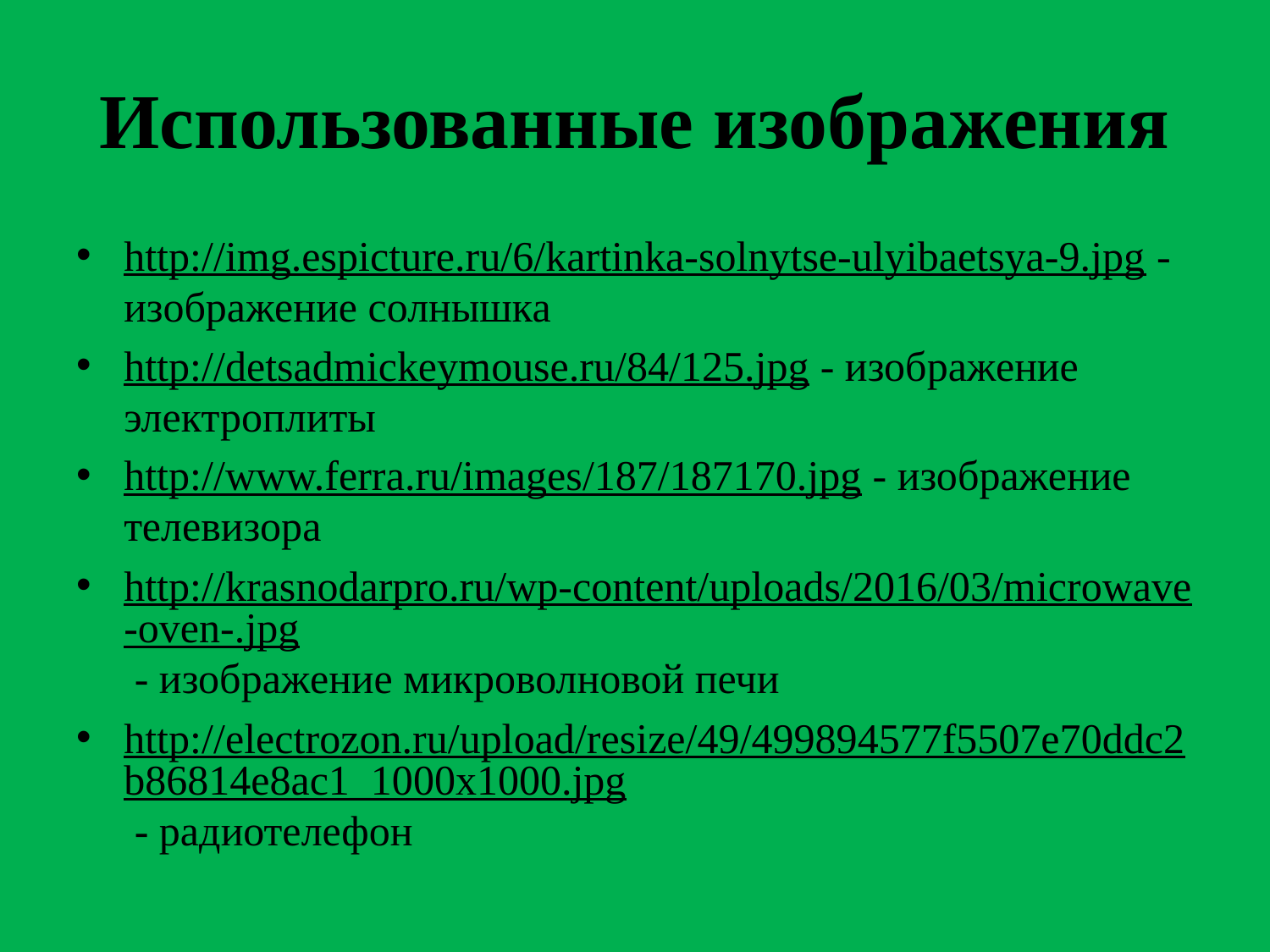

# Использованные изображения
http://img.espicture.ru/6/kartinka-solnytse-ulyibaetsya-9.jpg - изображение солнышка
http://detsadmickeymouse.ru/84/125.jpg - изображение электроплиты
http://www.ferra.ru/images/187/187170.jpg - изображение телевизора
http://krasnodarpro.ru/wp-content/uploads/2016/03/microwave-oven-.jpg - изображение микроволновой печи
http://electrozon.ru/upload/resize/49/499894577f5507e70ddc2b86814e8ac1_1000x1000.jpg - радиотелефон